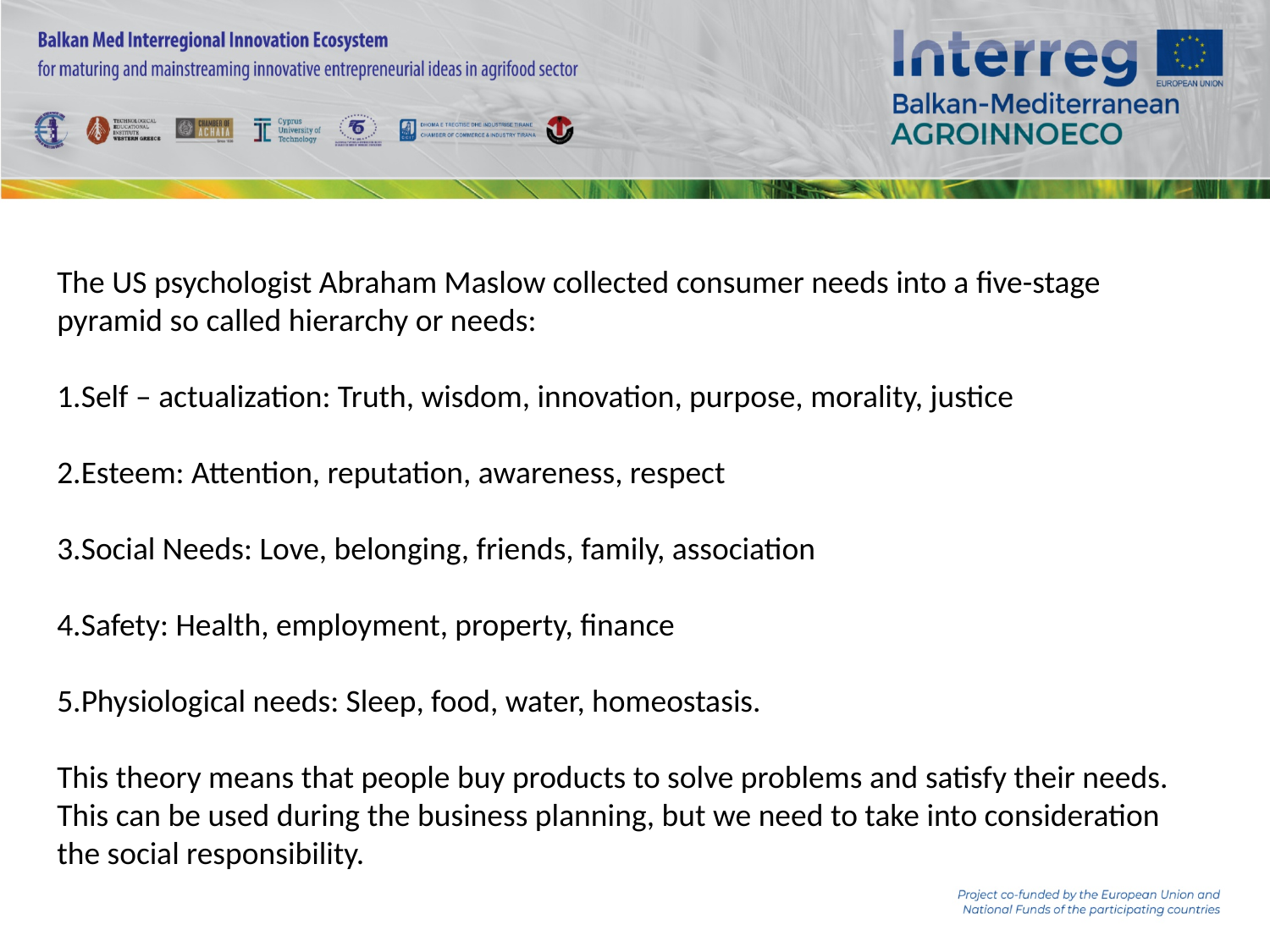

The US psychologist Abraham Maslow collected consumer needs into a five-stage pyramid so called hierarchy or needs:

1.Self – actualization: Truth, wisdom, innovation, purpose, morality, justice

2.Esteem: Attention, reputation, awareness, respect

3.Social Needs: Love, belonging, friends, family, association

4.Safety: Health, employment, property, finance

5.Physiological needs: Sleep, food, water, homeostasis.

This theory means that people buy products to solve problems and satisfy their needs. This can be used during the business planning, but we need to take into consideration the social responsibility.